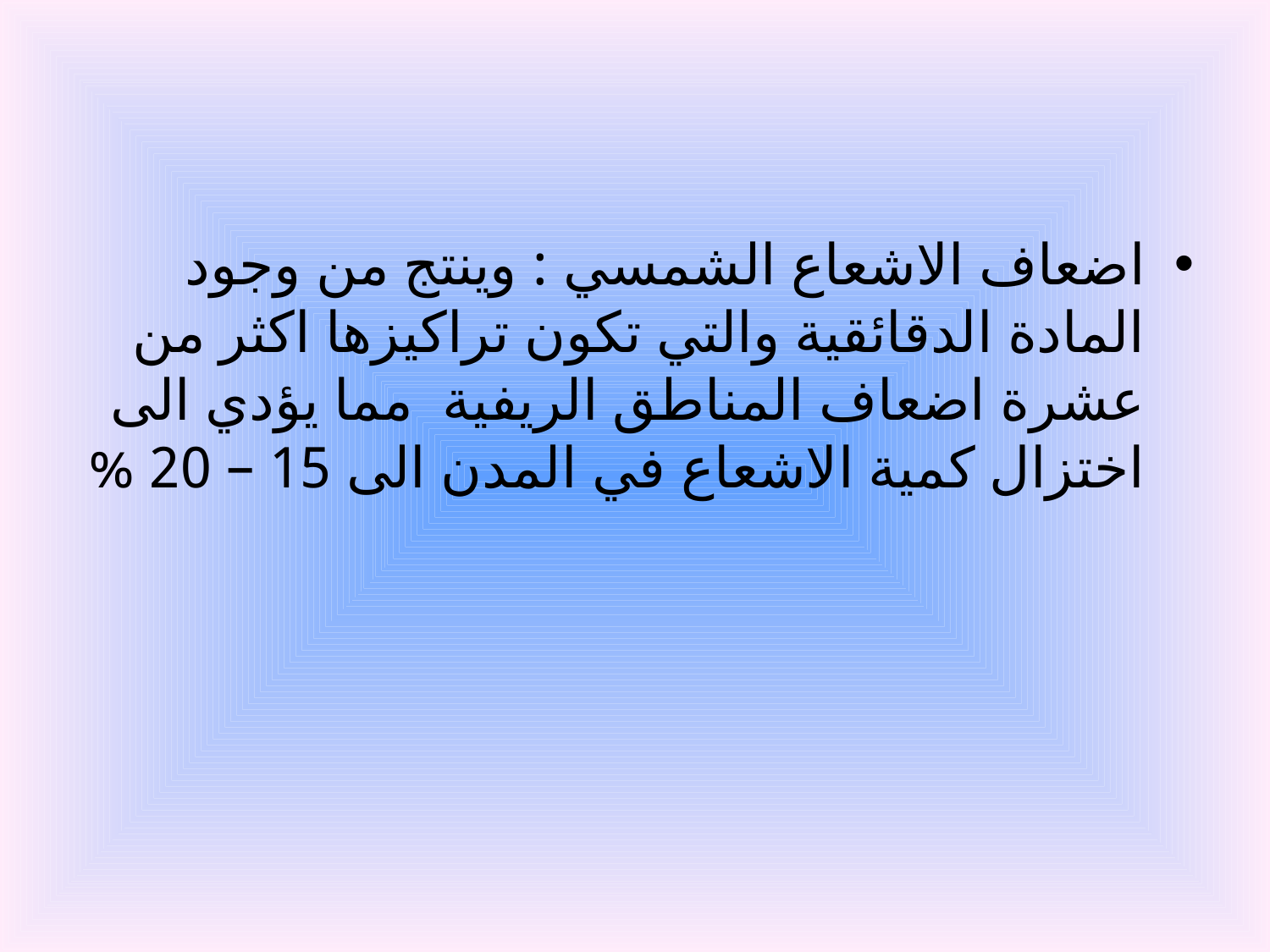

#
اضعاف الاشعاع الشمسي : وينتج من وجود المادة الدقائقية والتي تكون تراكيزها اكثر من عشرة اضعاف المناطق الريفية  مما يؤدي الى اختزال كمية الاشعاع في المدن الى 15 – 20 %